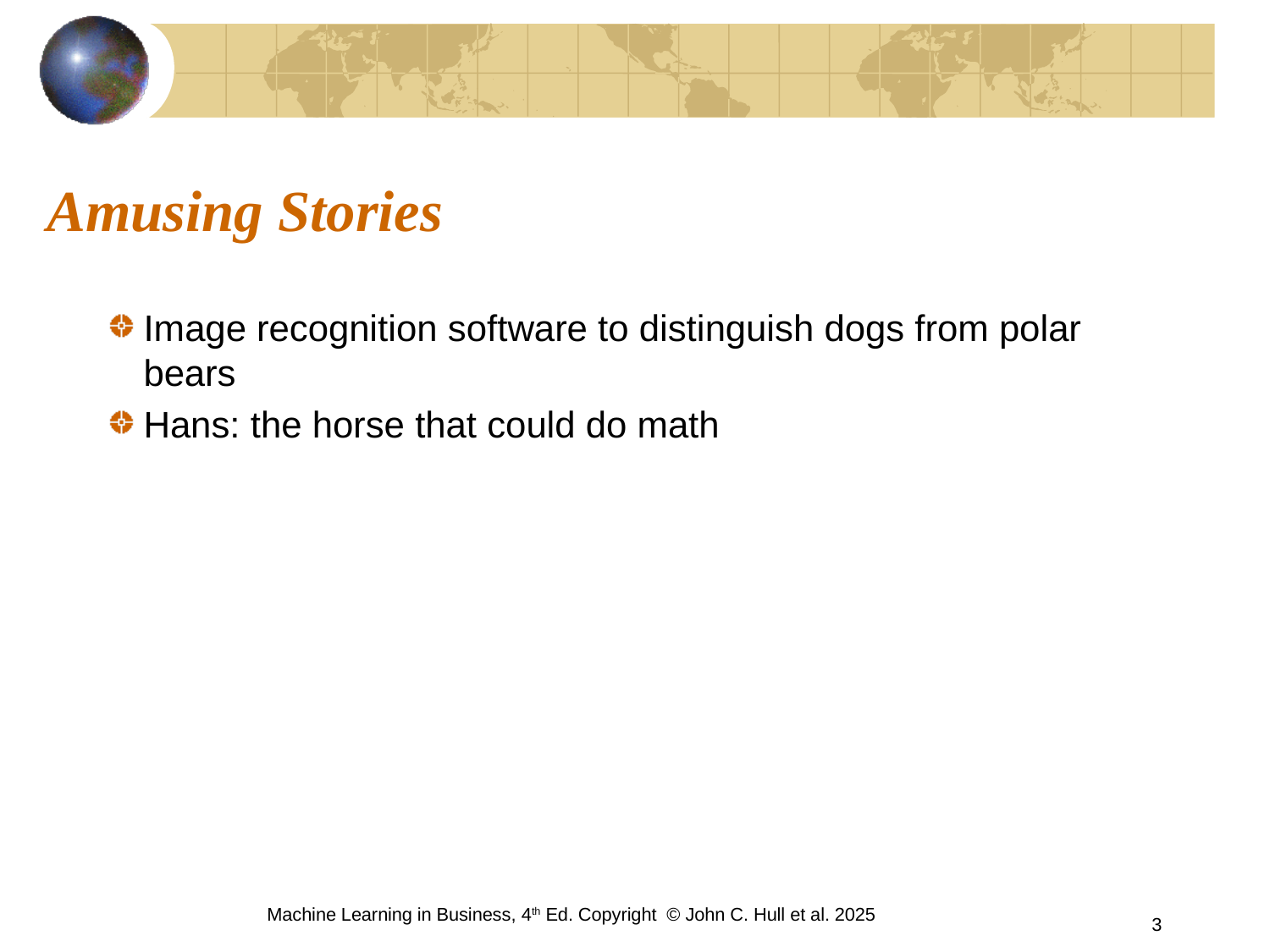

# Amusing Stories
Image recognition software to distinguish dogs from polar bears
Hans: the horse that could do math

Machine Learning in Business, 4th Ed. Copyright  © John C. Hull et al. 2025
3